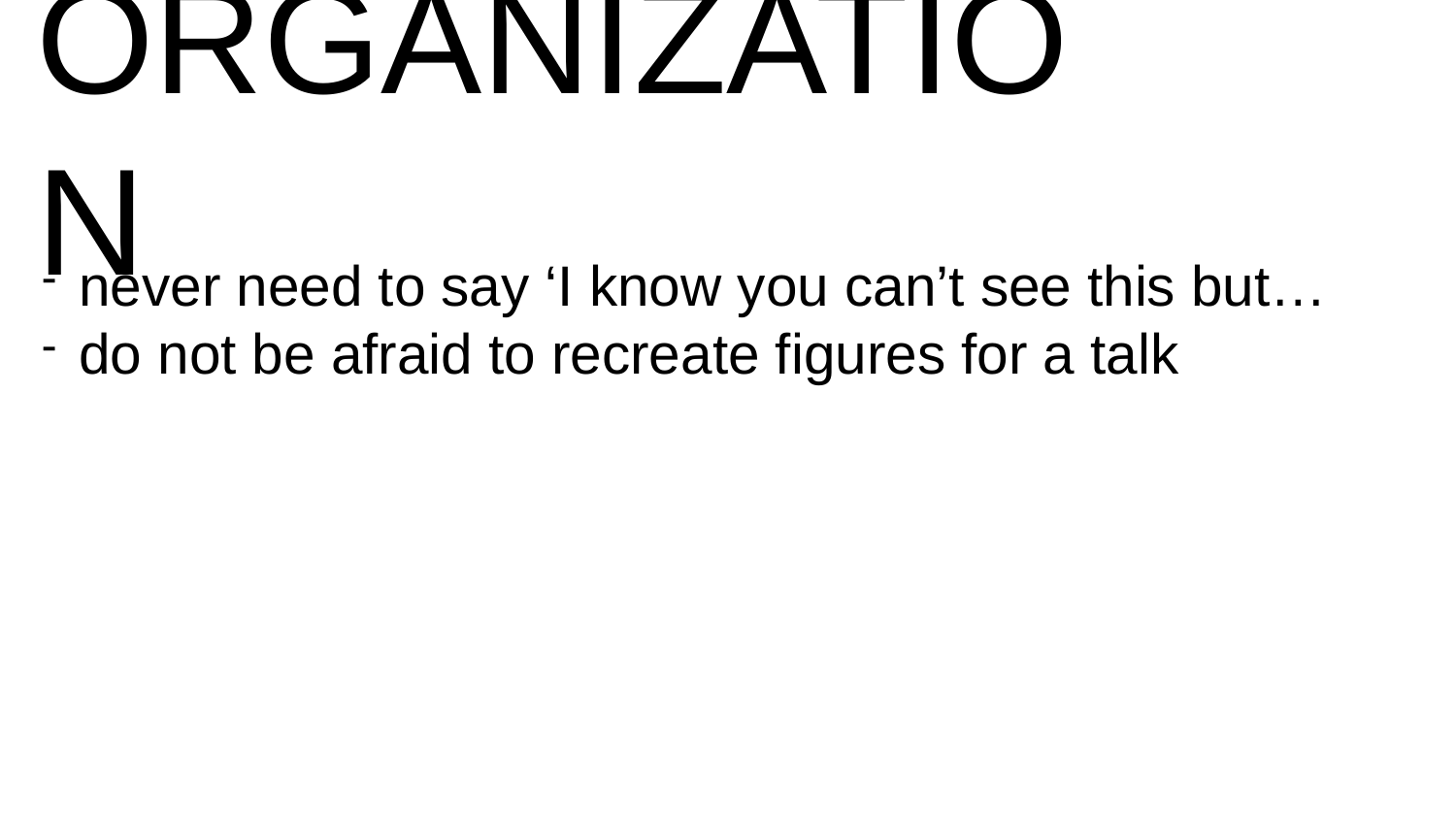

ORGANIZATION
never need to say ‘I know you can’t see this but…
do not be afraid to recreate figures for a talk